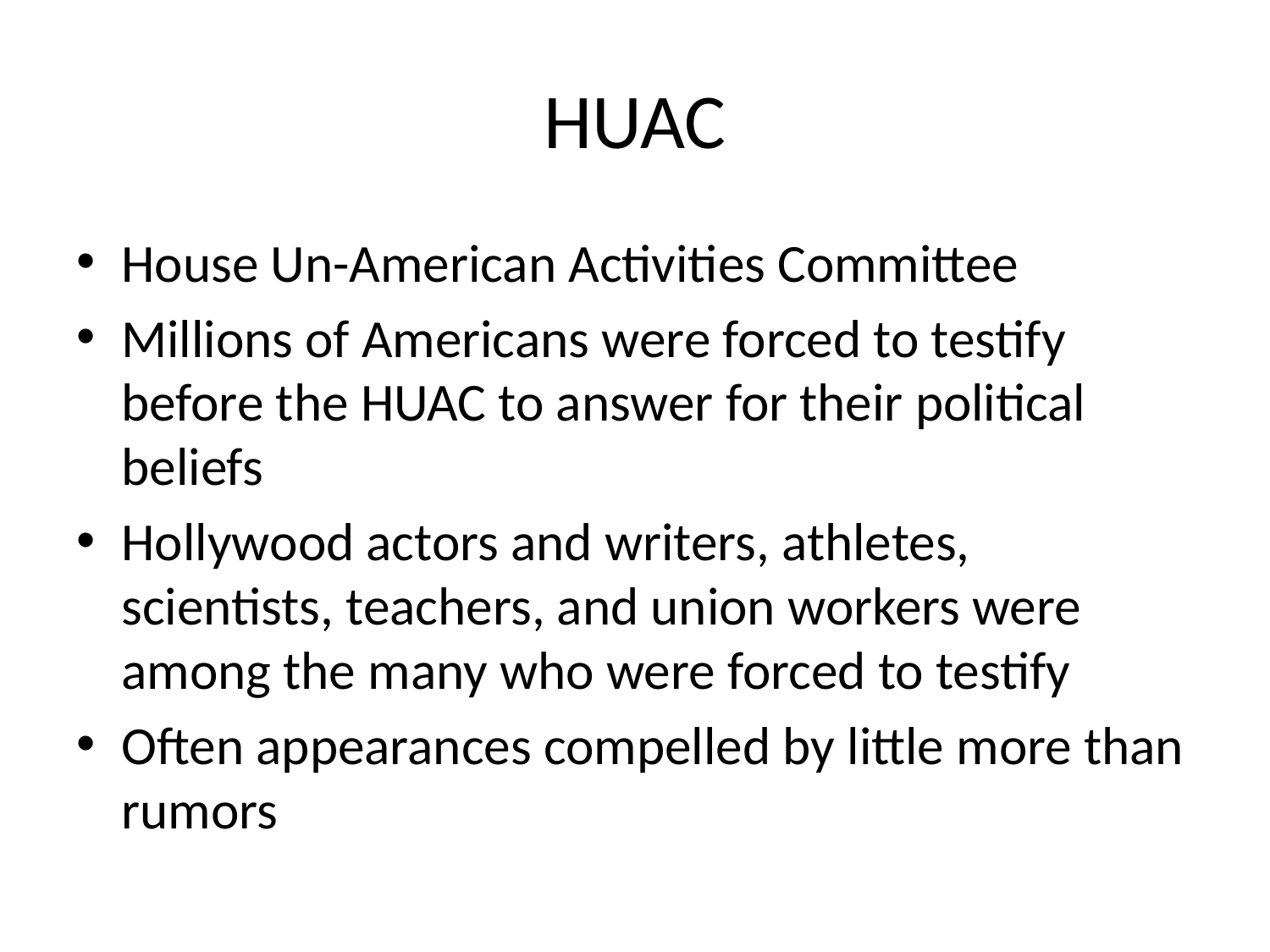

# HUAC
House Un-American Activities Committee
Millions of Americans were forced to testify before the HUAC to answer for their political beliefs
Hollywood actors and writers, athletes, scientists, teachers, and union workers were among the many who were forced to testify
Often appearances compelled by little more than rumors